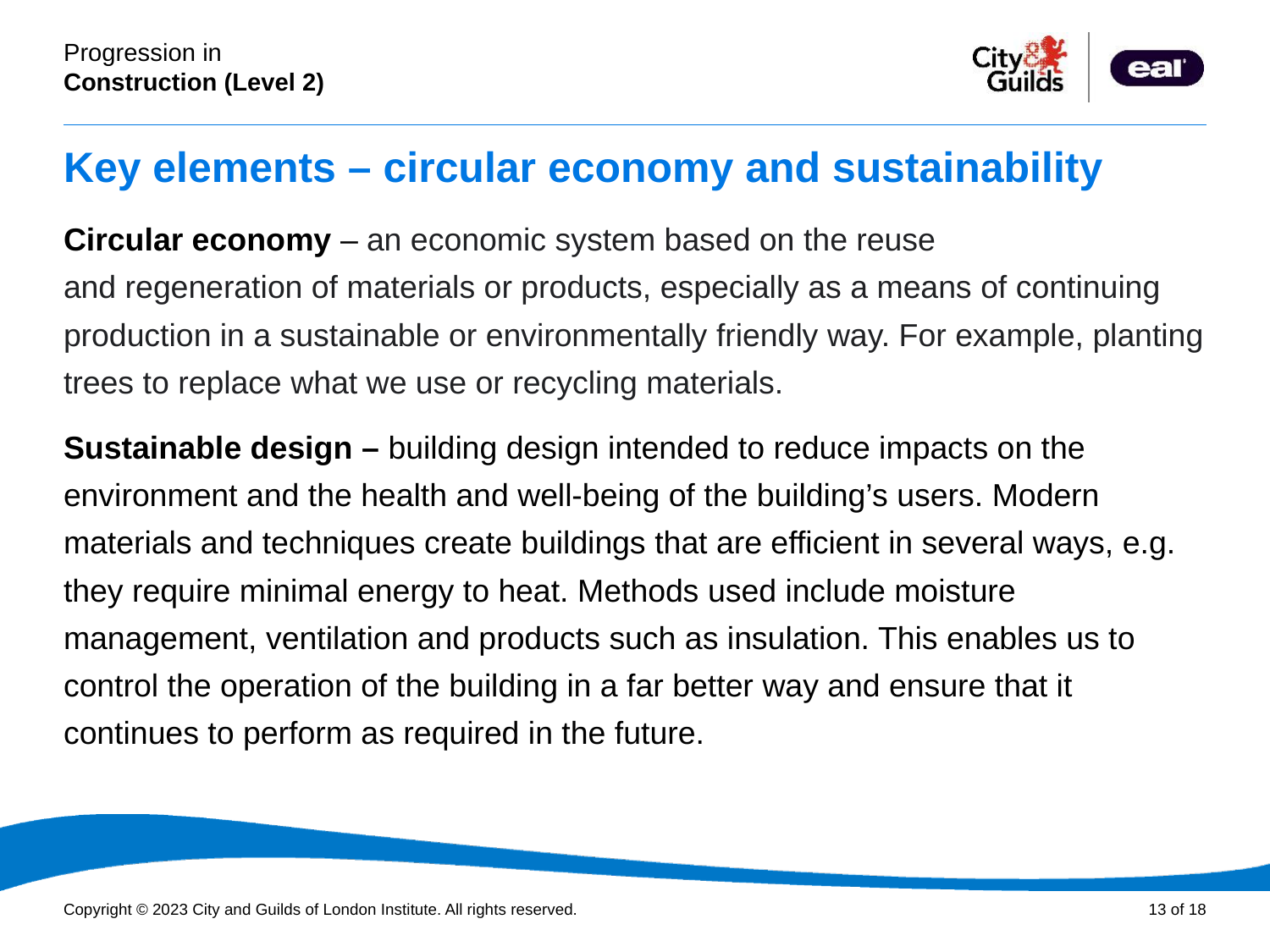

# Key elements – circular economy and sustainability
Circular economy – an economic system based on the reuse and regeneration of materials or products, especially as a means of continuing production in a sustainable or environmentally friendly way. For example, planting trees to replace what we use or recycling materials.
Sustainable design – building design intended to reduce impacts on the environment and the health and well-being of the building’s users. Modern materials and techniques create buildings that are efficient in several ways, e.g. they require minimal energy to heat. Methods used include moisture management, ventilation and products such as insulation. This enables us to control the operation of the building in a far better way and ensure that it continues to perform as required in the future.